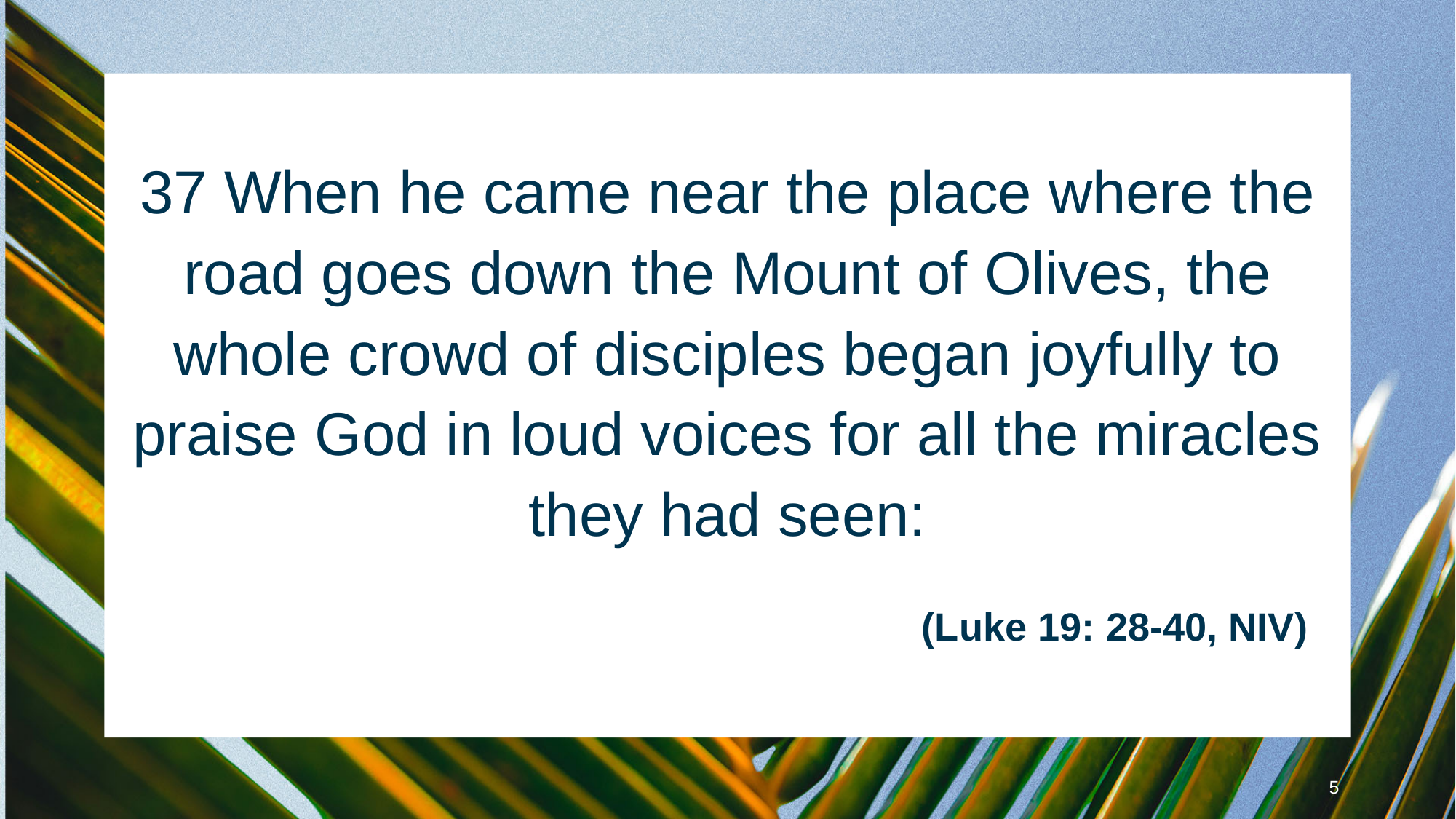

37 When he came near the place where the
road goes down the Mount of Olives, the
whole crowd of disciples began joyfully to
praise God in loud voices for all the miracles
they had seen:​
							 (Luke 19: 28-40, NIV)
5